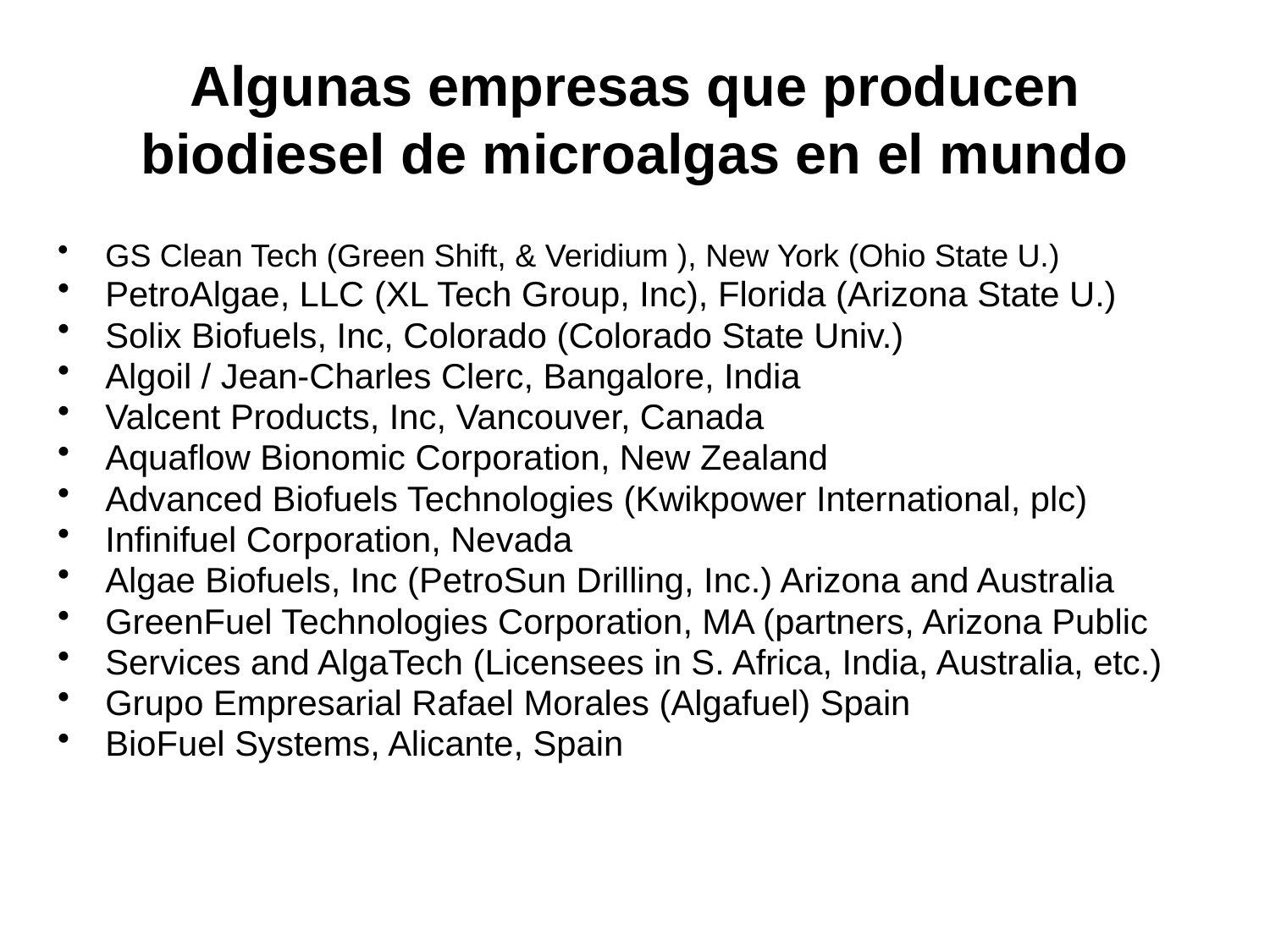

# Algunas empresas que producen biodiesel de microalgas en el mundo
GS Clean Tech (Green Shift, & Veridium ), New York (Ohio State U.)
PetroAlgae, LLC (XL Tech Group, Inc), Florida (Arizona State U.)
Solix Biofuels, Inc, Colorado (Colorado State Univ.)
Algoil / Jean-Charles Clerc, Bangalore, India
Valcent Products, Inc, Vancouver, Canada
Aquaflow Bionomic Corporation, New Zealand
Advanced Biofuels Technologies (Kwikpower International, plc)
Infinifuel Corporation, Nevada
Algae Biofuels, Inc (PetroSun Drilling, Inc.) Arizona and Australia
GreenFuel Technologies Corporation, MA (partners, Arizona Public
Services and AlgaTech (Licensees in S. Africa, India, Australia, etc.)
Grupo Empresarial Rafael Morales (Algafuel) Spain
BioFuel Systems, Alicante, Spain